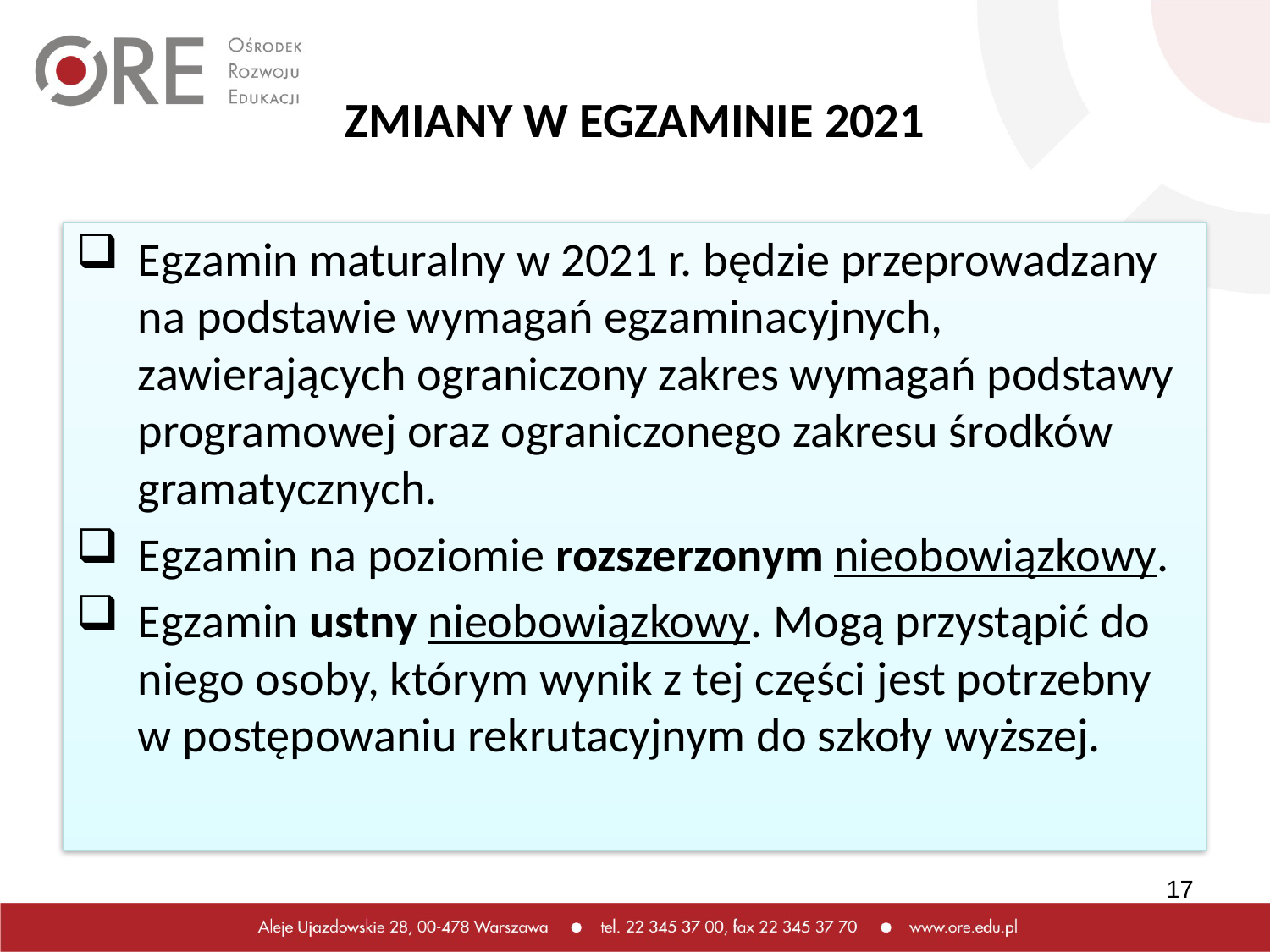

# ZMIANY W EGZAMINIE 2021
Egzamin maturalny w 2021 r. będzie przeprowadzany na podstawie wymagań egzaminacyjnych, zawierających ograniczony zakres wymagań podstawy programowej oraz ograniczonego zakresu środków gramatycznych.
Egzamin na poziomie rozszerzonym nieobowiązkowy.
Egzamin ustny nieobowiązkowy. Mogą przystąpić do niego osoby, którym wynik z tej części jest potrzebny
w postępowaniu rekrutacyjnym do szkoły wyższej.
17